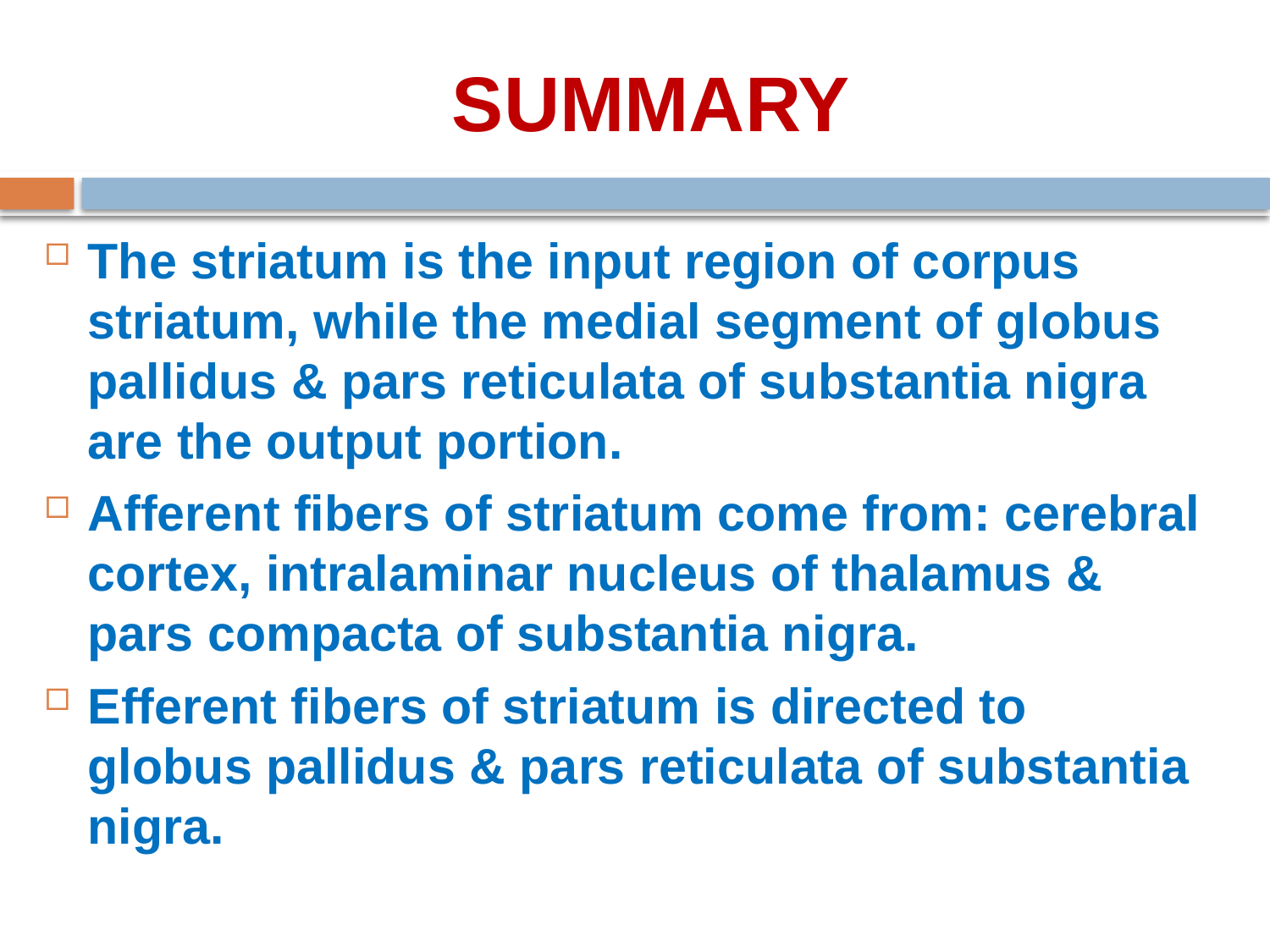

# SUMMARY
The striatum is the input region of corpus striatum, while the medial segment of globus pallidus & pars reticulata of substantia nigra are the output portion.
Afferent fibers of striatum come from: cerebral cortex, intralaminar nucleus of thalamus & pars compacta of substantia nigra.
Efferent fibers of striatum is directed to globus pallidus & pars reticulata of substantia nigra.